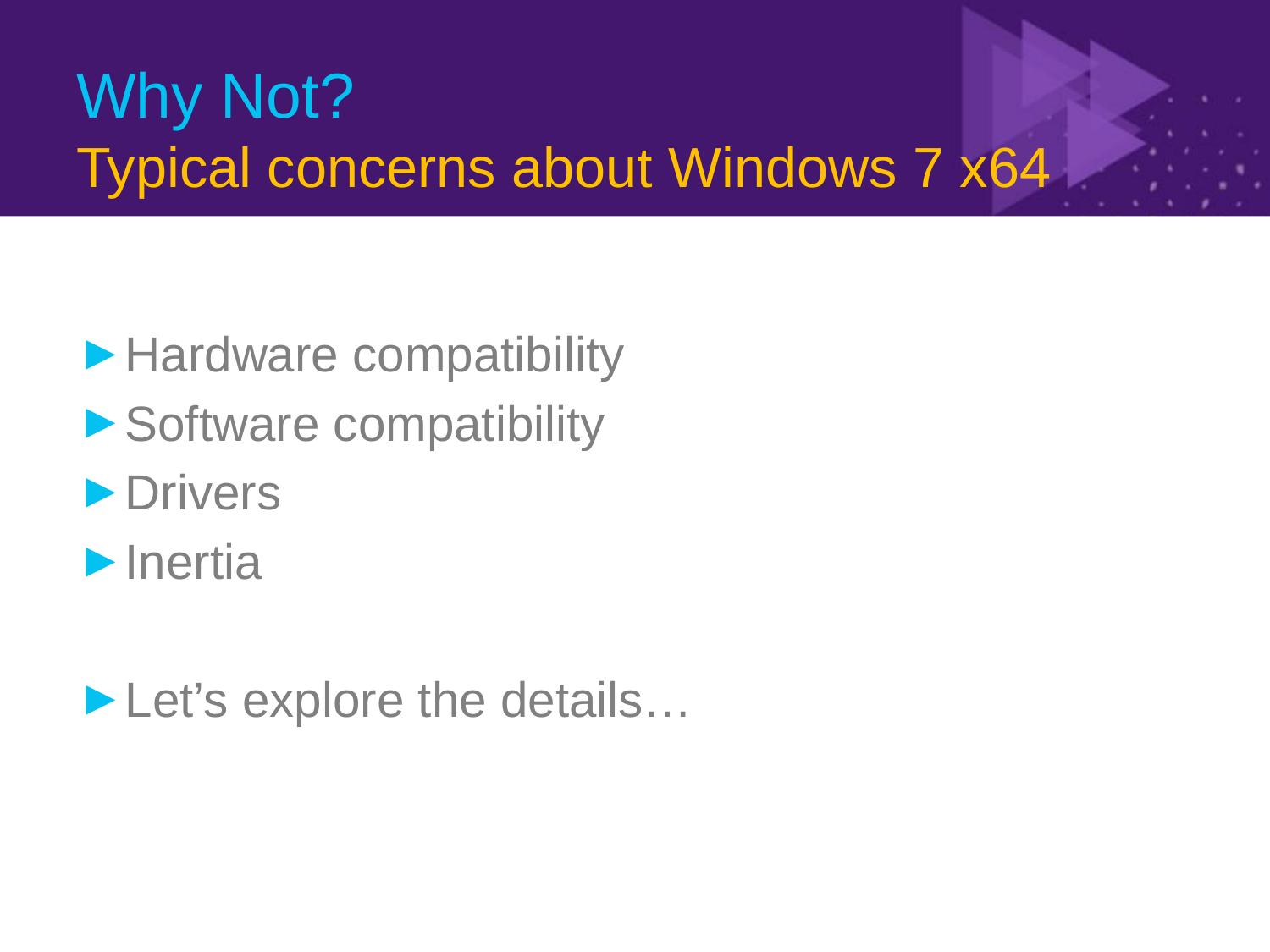

# Why Not? Typical concerns about Windows 7 x64
Hardware compatibility
Software compatibility
Drivers
Inertia

Let’s explore the details…